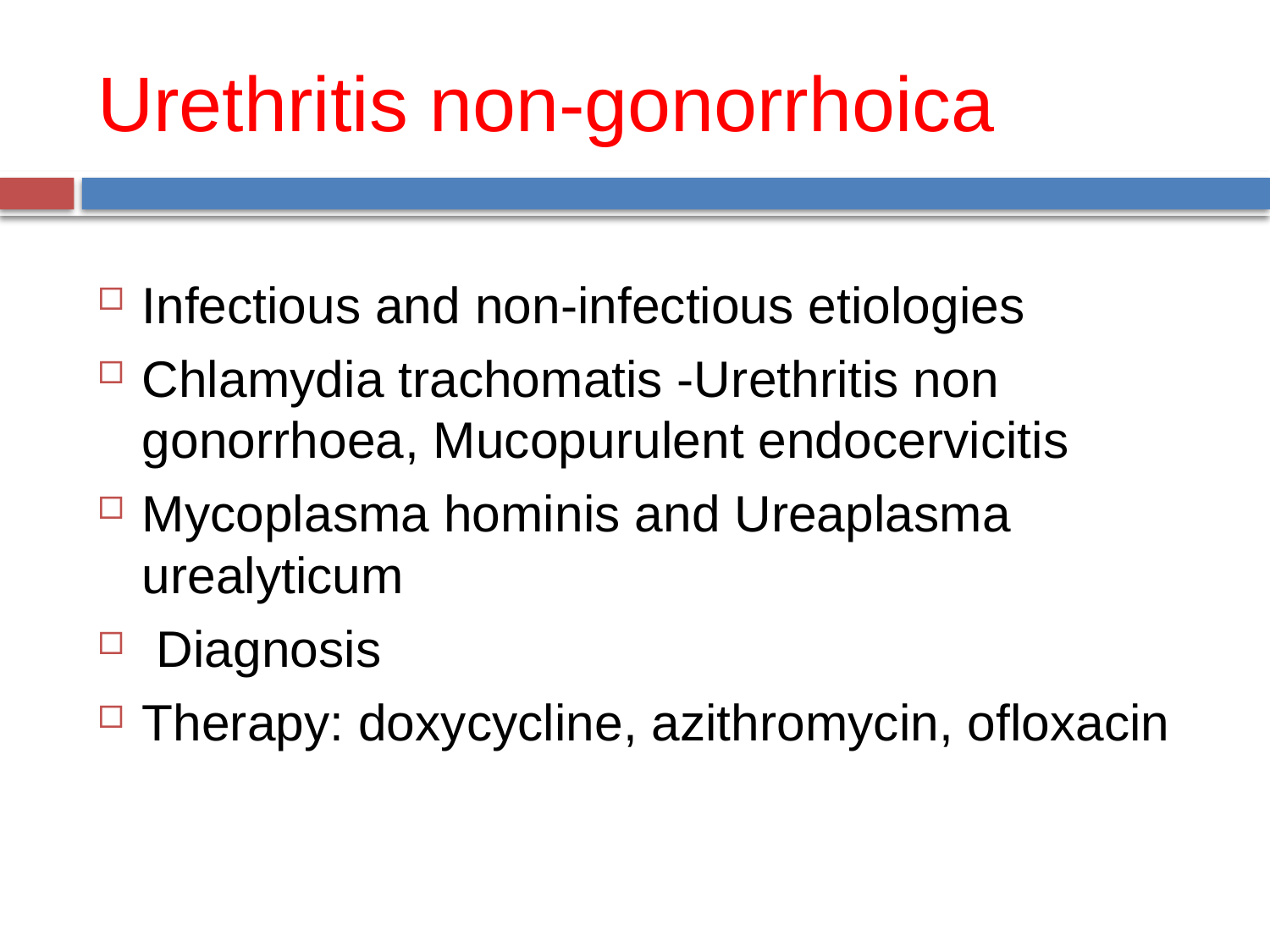

# Urethritis non-gonorrhoica
Infectious and non-infectious etiologies
Chlamydia trachomatis -Urethritis non gonorrhoea, Mucopurulent endocervicitis
Mycoplasma hominis and Ureaplasma urealyticum
 Diagnosis
Therapy: doxycycline, azithromycin, ofloxacin